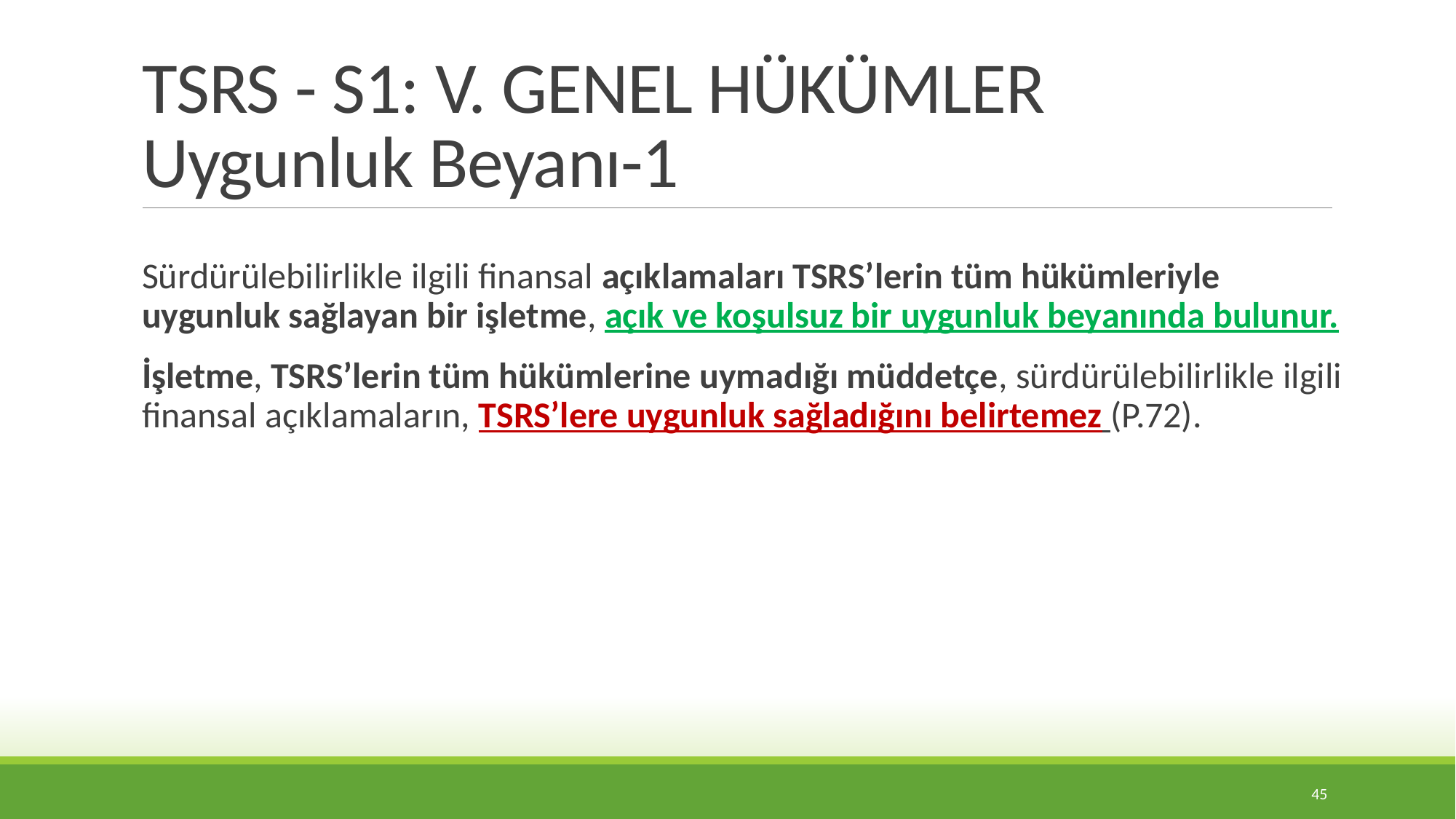

# TSRS - S1: V. GENEL HÜKÜMLER Uygunluk Beyanı-1
Sürdürülebilirlikle ilgili finansal açıklamaları TSRS’lerin tüm hükümleriyle uygunluk sağlayan bir işletme, açık ve koşulsuz bir uygunluk beyanında bulunur.
İşletme, TSRS’lerin tüm hükümlerine uymadığı müddetçe, sürdürülebilirlikle ilgili finansal açıklamaların, TSRS’lere uygunluk sağladığını belirtemez (P.72).
45